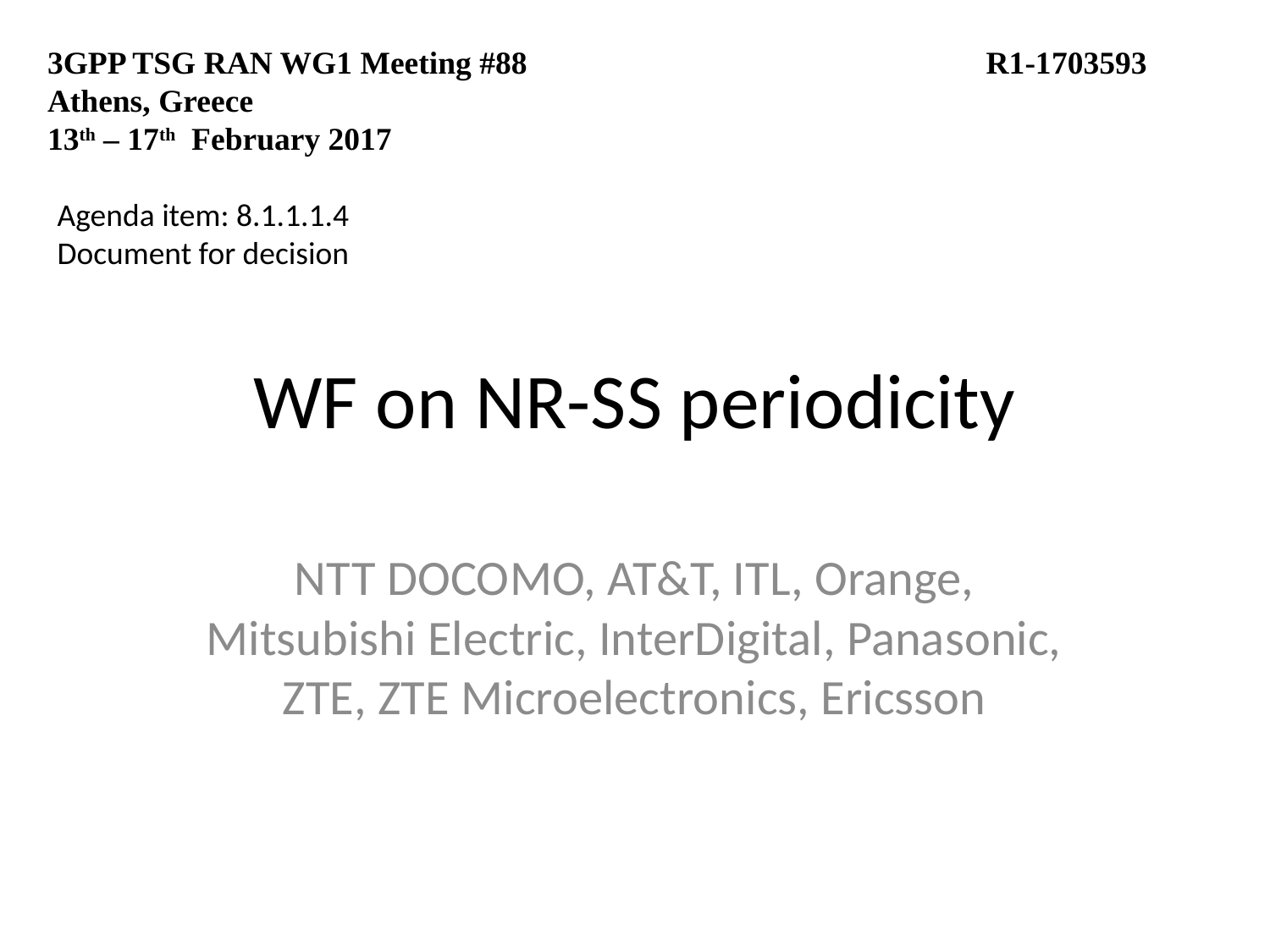

3GPP TSG RAN WG1 Meeting #88			                      R1-1703593
Athens, Greece
13th – 17th  February 2017
Agenda item: 8.1.1.1.4
Document for decision
# WF on NR-SS periodicity
NTT DOCOMO, AT&T, ITL, Orange, Mitsubishi Electric, InterDigital, Panasonic, ZTE, ZTE Microelectronics, Ericsson